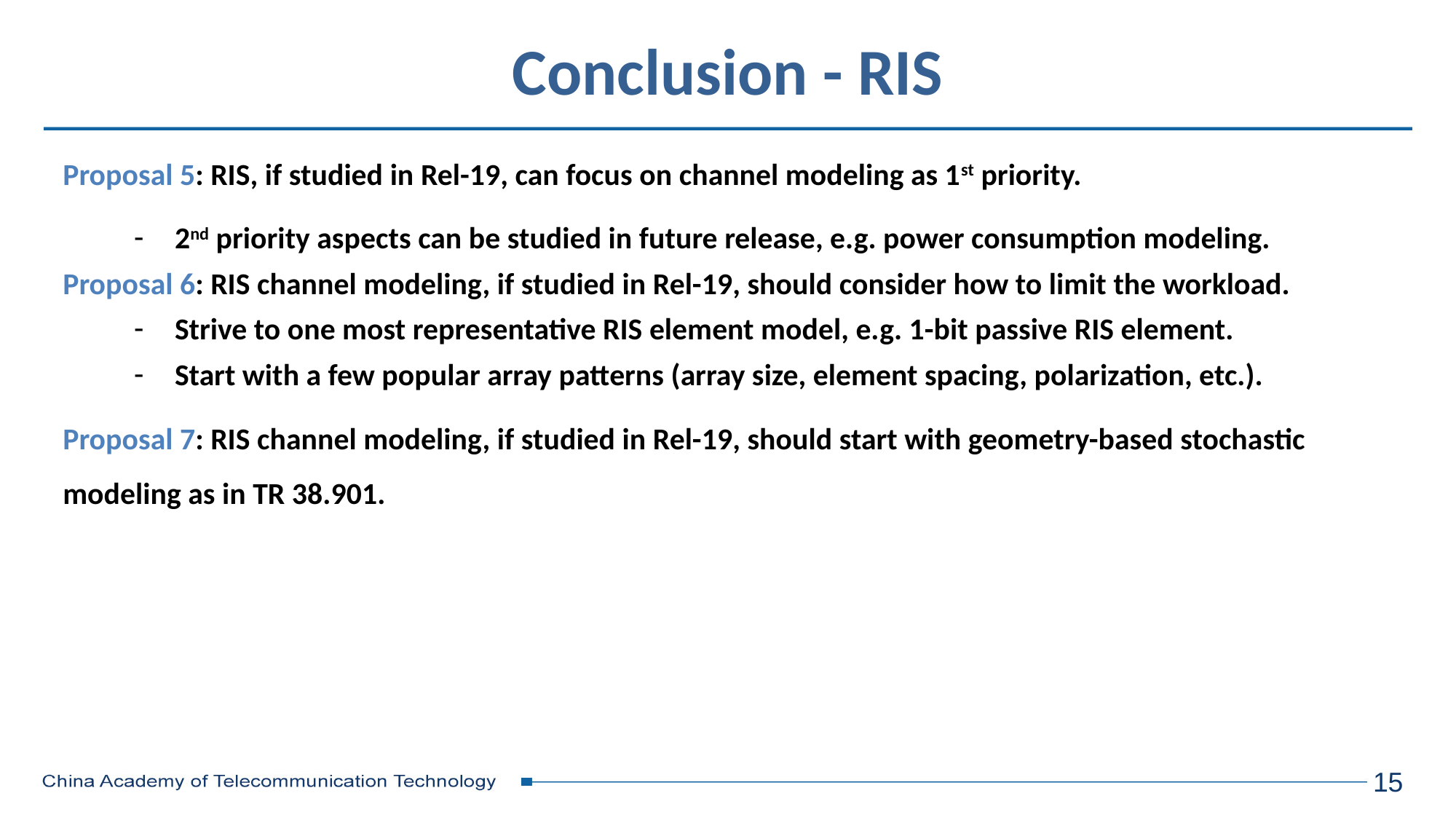

# Conclusion - RIS
Proposal 5: RIS, if studied in Rel-19, can focus on channel modeling as 1st priority.
2nd priority aspects can be studied in future release, e.g. power consumption modeling.
Proposal 6: RIS channel modeling, if studied in Rel-19, should consider how to limit the workload.
Strive to one most representative RIS element model, e.g. 1-bit passive RIS element.
Start with a few popular array patterns (array size, element spacing, polarization, etc.).
Proposal 7: RIS channel modeling, if studied in Rel-19, should start with geometry-based stochastic modeling as in TR 38.901.
15